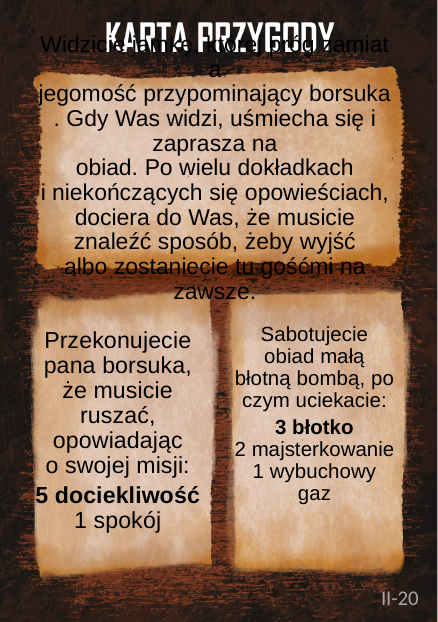

# Widzicie jamkę, której próg zamiata jegomość przypominający borsuka. Gdy Was widzi, uśmiecha się i zaprasza na obiad. Po wielu dokładkach i niekończących się opowieściach, dociera do Was, że musicie znaleźć sposób, żeby wyjść albo zostaniecie tu gośćmi na zawsze.
Sabotujecie obiad małą błotną bombą, po czym uciekacie:
3 błotko
2 majsterkowanie
1 wybuchowy gaz
Przekonujecie pana borsuka, że musicie ruszać, opowiadając
o swojej misji:
5 dociekliwość
1 spokój
II-20